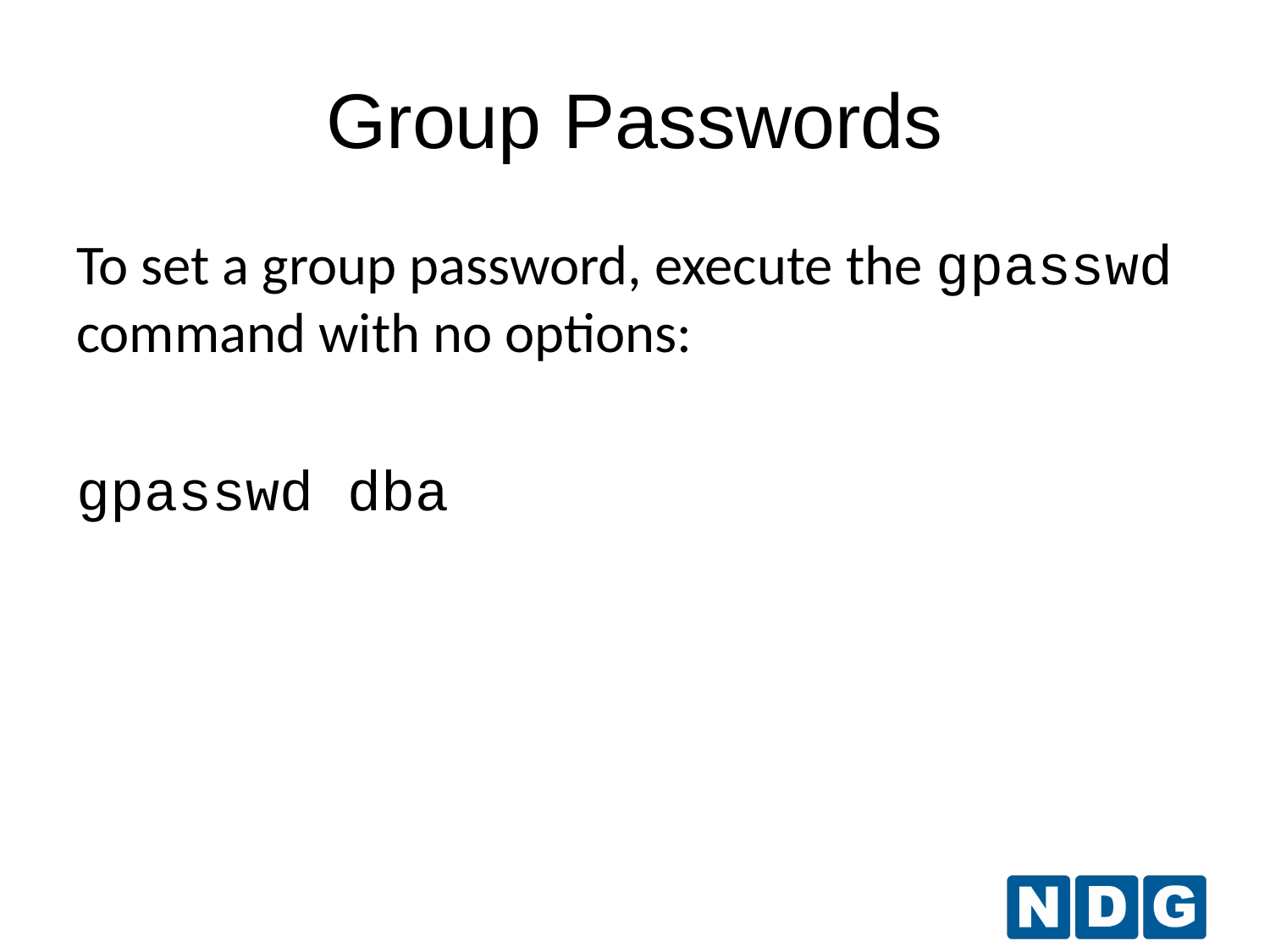

Group Passwords
To set a group password, execute the gpasswd command with no options:

gpasswd dba